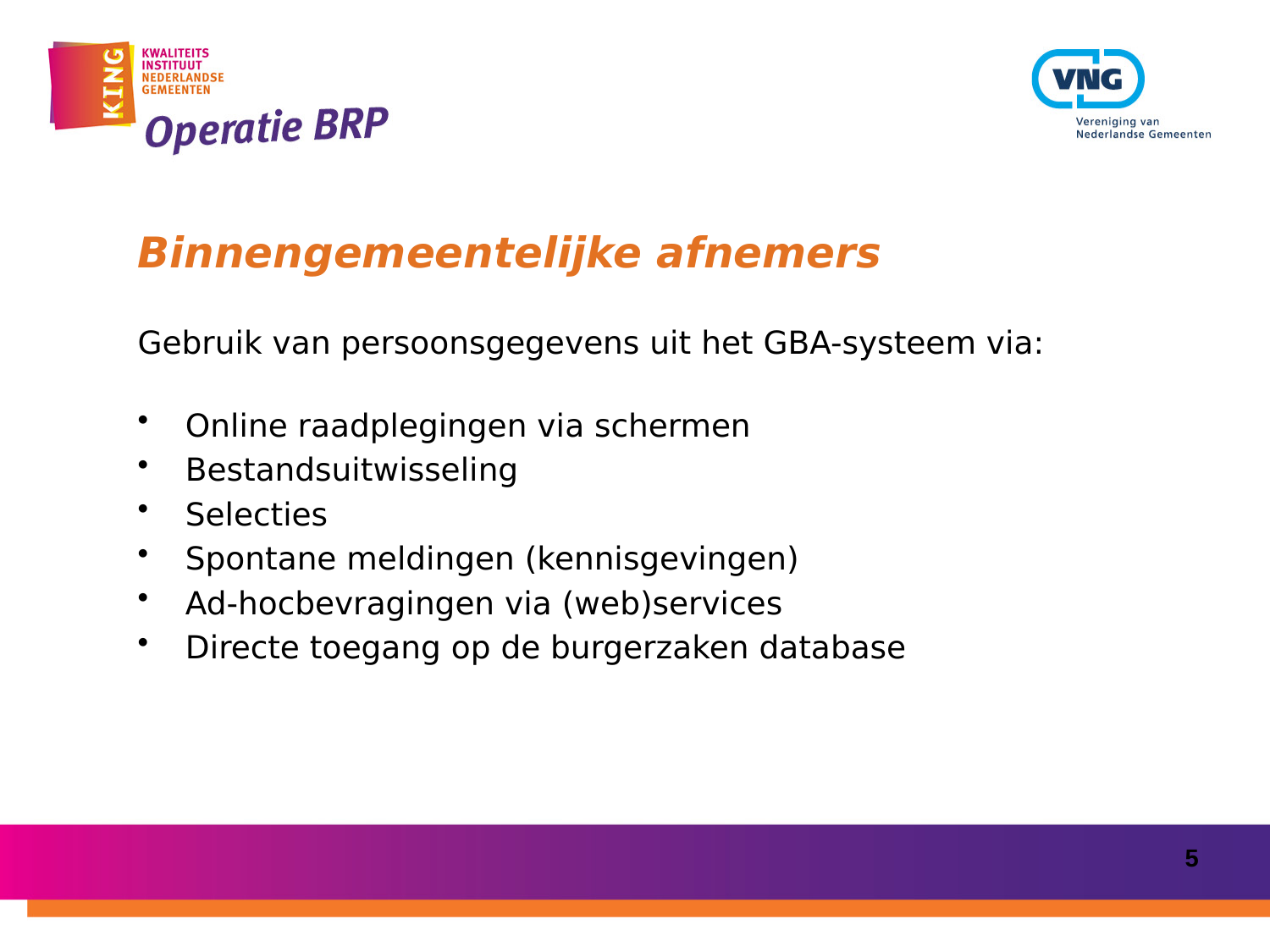

# Binnengemeentelijke afnemers
Gebruik van persoonsgegevens uit het GBA-systeem via:
Online raadplegingen via schermen
Bestandsuitwisseling
Selecties
Spontane meldingen (kennisgevingen)
Ad-hocbevragingen via (web)services
Directe toegang op de burgerzaken database
5